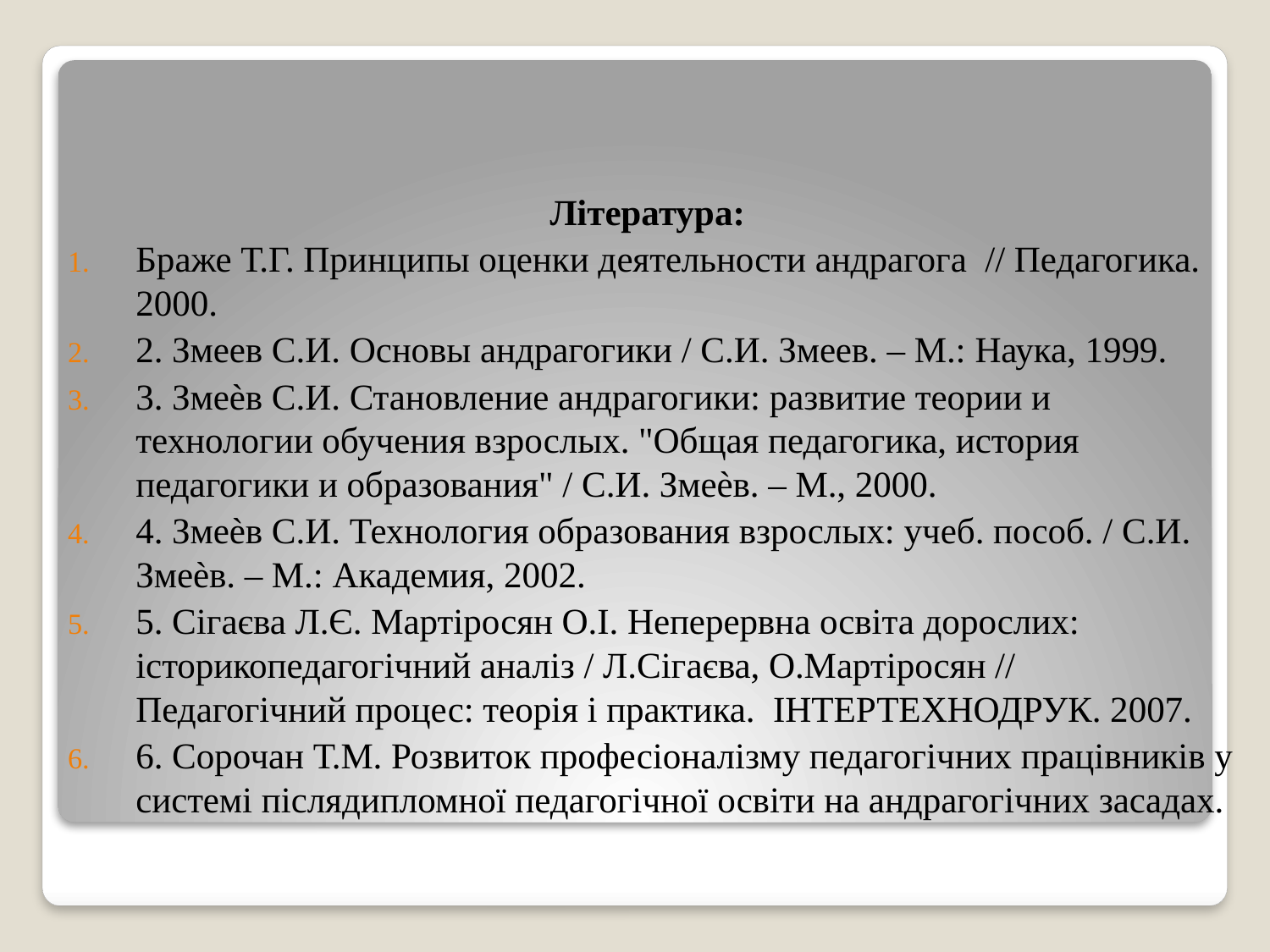

Література:
Браже Т.Г. Принципы оценки деятельности андрагога  // Педагогика.  2000.
2. Змеев С.И. Основы андрагогики / С.И. Змеев. – М.: Наука, 1999.
3. Змеѐв С.И. Становление андрагогики: развитие теории и технологии обучения взрослых. "Общая педагогика, история педагогики и образования" / С.И. Змеѐв. – М., 2000.
4. Змеѐв С.И. Технология образования взрослых: учеб. пособ. / С.И. Змеѐв. – М.: Академия, 2002.
5. Сігаєва Л.Є. Мартіросян О.І. Неперервна освіта дорослих: історикопедагогічний аналіз / Л.Сігаєва, О.Мартіросян // Педагогічний процес: теорія і практика.  ІНТЕРТЕХНОДРУК. 2007.
6. Сорочан Т.М. Розвиток професіоналізму педагогічних працівників у системі післядипломної педагогічної освіти на андрагогічних засадах.